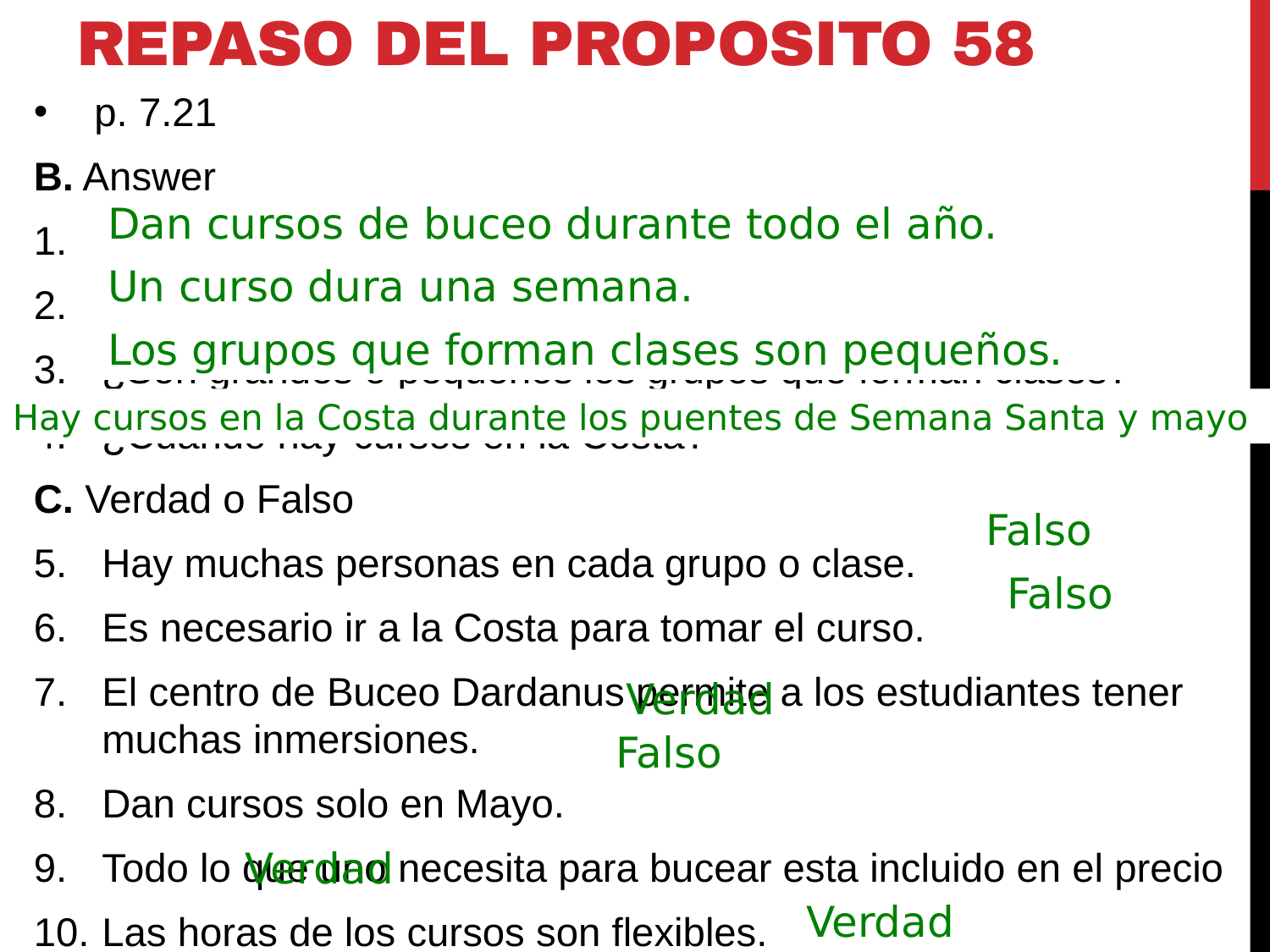

# Repaso del PrOPOSITO 58
p. 7.21
B. Answer
¿Cuándo dan los cursos de buceo?
¿Cuánto tiempo dura un curso?
¿Son grandes o pequeños los grupos que forman clases?
¿Cuándo hay cursos en la Costa?
C. Verdad o Falso
Hay muchas personas en cada grupo o clase.
Es necesario ir a la Costa para tomar el curso.
El centro de Buceo Dardanus permite a los estudiantes tener muchas inmersiones.
Dan cursos solo en Mayo.
Todo lo que uno necesita para bucear esta incluido en el precio
Las horas de los cursos son flexibles.
Dan cursos de buceo durante todo el año.
Un curso dura una semana.
Los grupos que forman clases son pequeños.
Hay cursos en la Costa durante los puentes de Semana Santa y mayo
Falso
Falso
Verdad
Falso
Verdad
Verdad